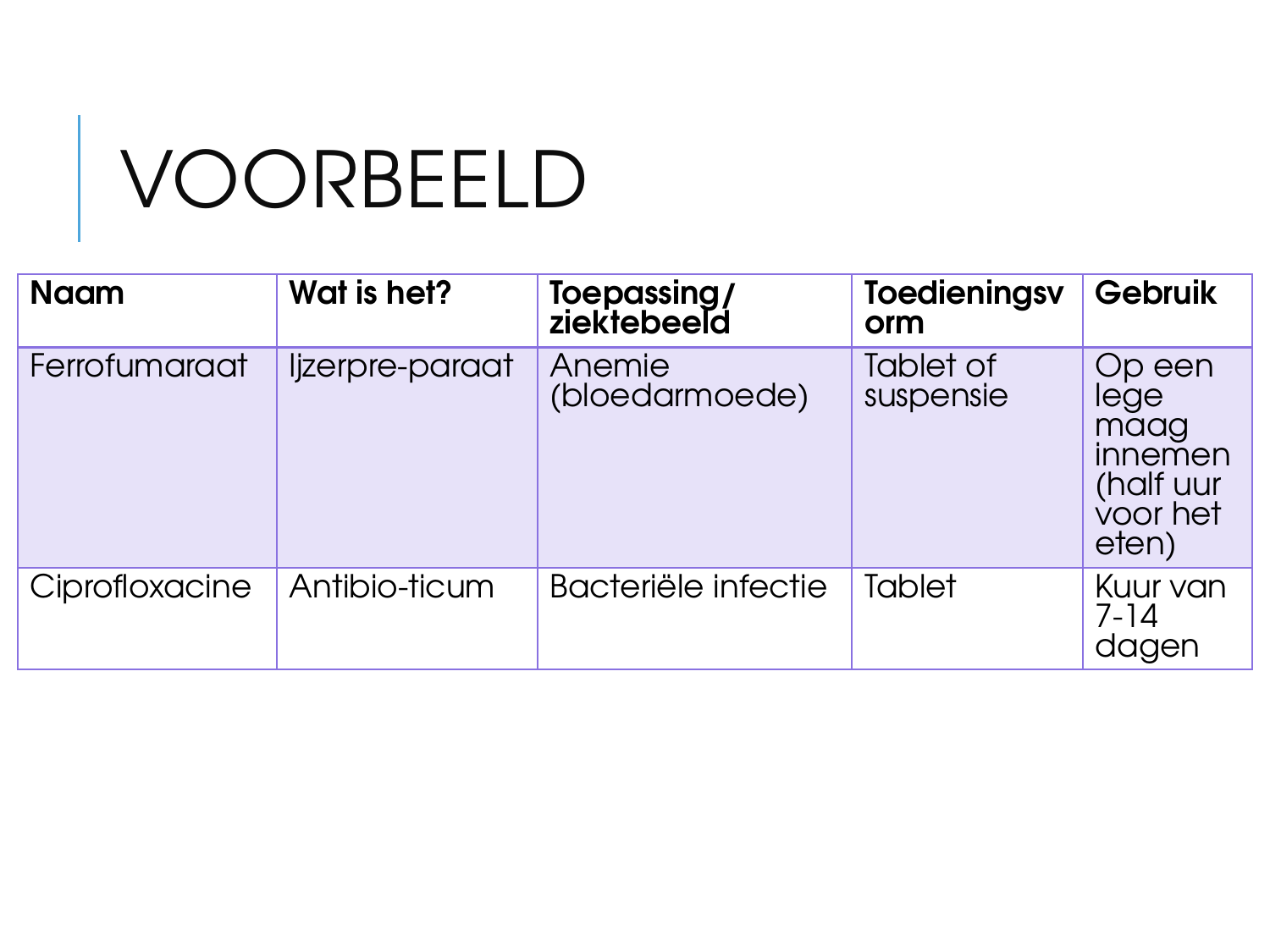

# Voorbeeld
| Naam | Wat is het? | Toepassing/ziektebeeld | Toedieningsvorm | Gebruik |
| --- | --- | --- | --- | --- |
| Ferrofumaraat | Ijzerpre-paraat | Anemie (bloedarmoede) | Tablet of suspensie | Op een lege maag innemen (half uur voor het eten) |
| Ciprofloxacine | Antibio-ticum | Bacteriële infectie | Tablet | Kuur van 7-14 dagen |